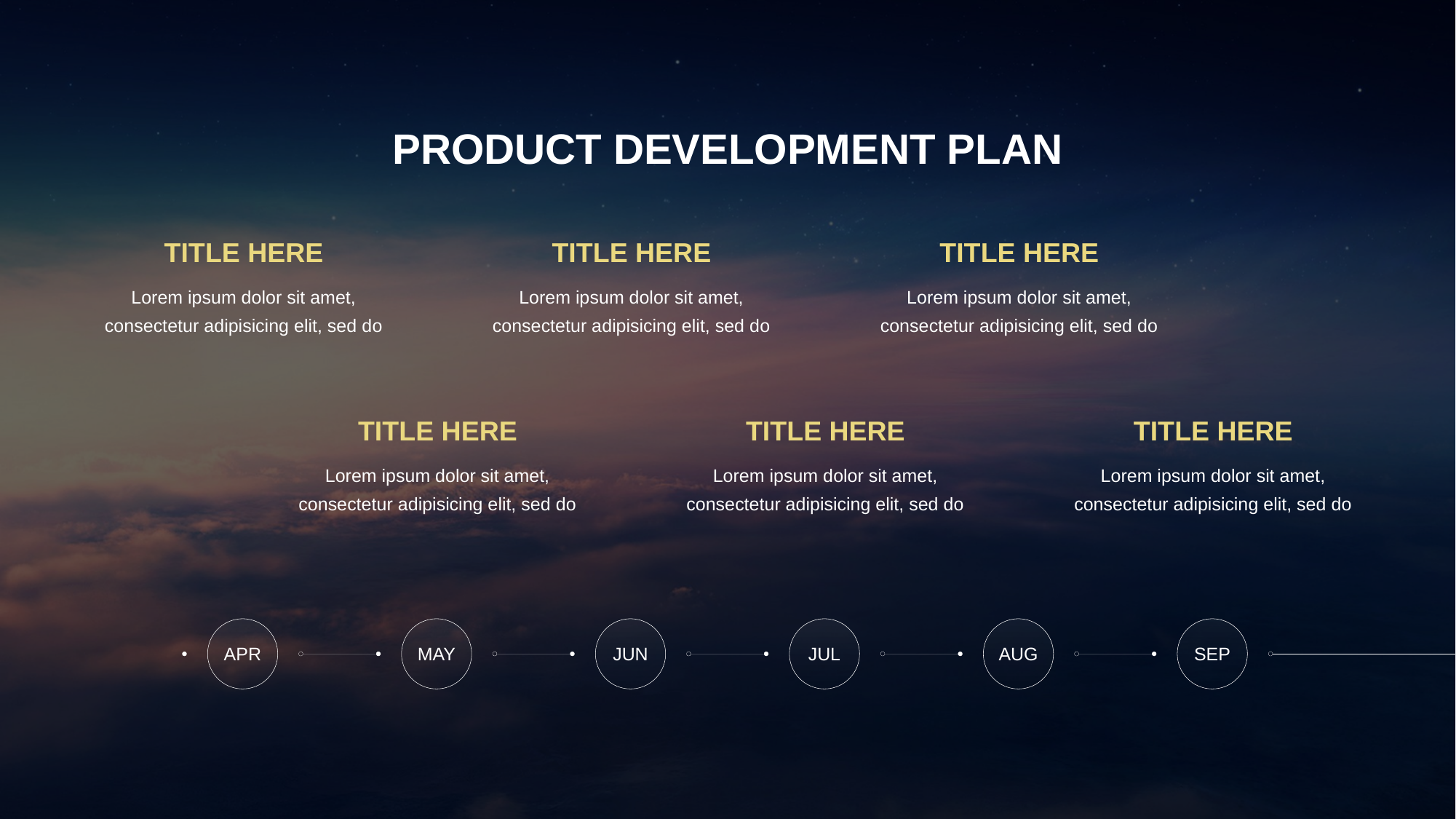

PRODUCT DEVELOPMENT PLAN
TITLE HERE
Lorem ipsum dolor sit amet, consectetur adipisicing elit, sed do
TITLE HERE
Lorem ipsum dolor sit amet, consectetur adipisicing elit, sed do
TITLE HERE
Lorem ipsum dolor sit amet, consectetur adipisicing elit, sed do
TITLE HERE
Lorem ipsum dolor sit amet, consectetur adipisicing elit, sed do
TITLE HERE
Lorem ipsum dolor sit amet, consectetur adipisicing elit, sed do
TITLE HERE
Lorem ipsum dolor sit amet, consectetur adipisicing elit, sed do

APR

MAY

JUN

JUL

AUG

SEP